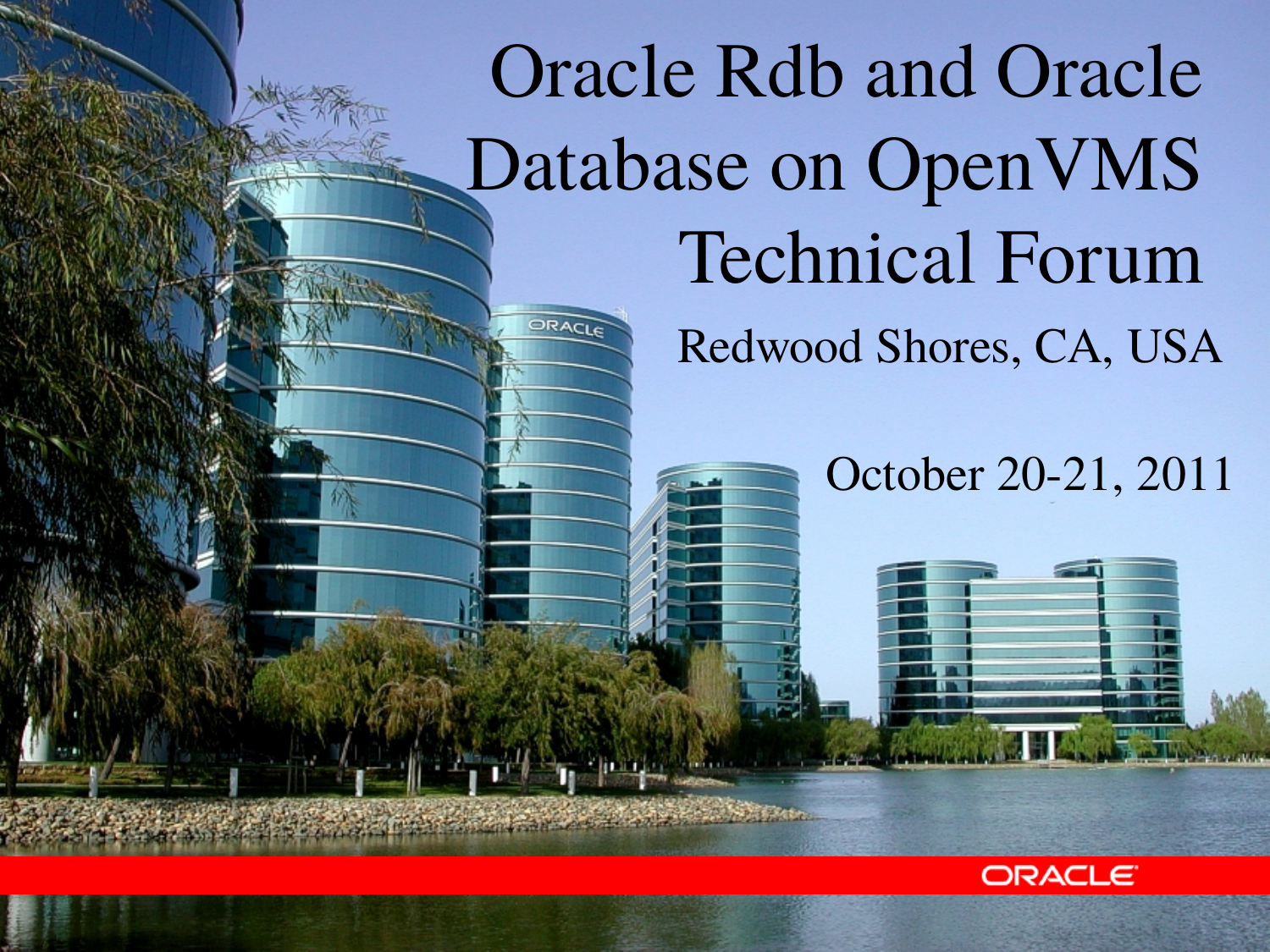

# Oracle Rdb and Oracle Database on OpenVMS Technical Forum
Redwood Shores, CA, USA
October 20-21, 2011